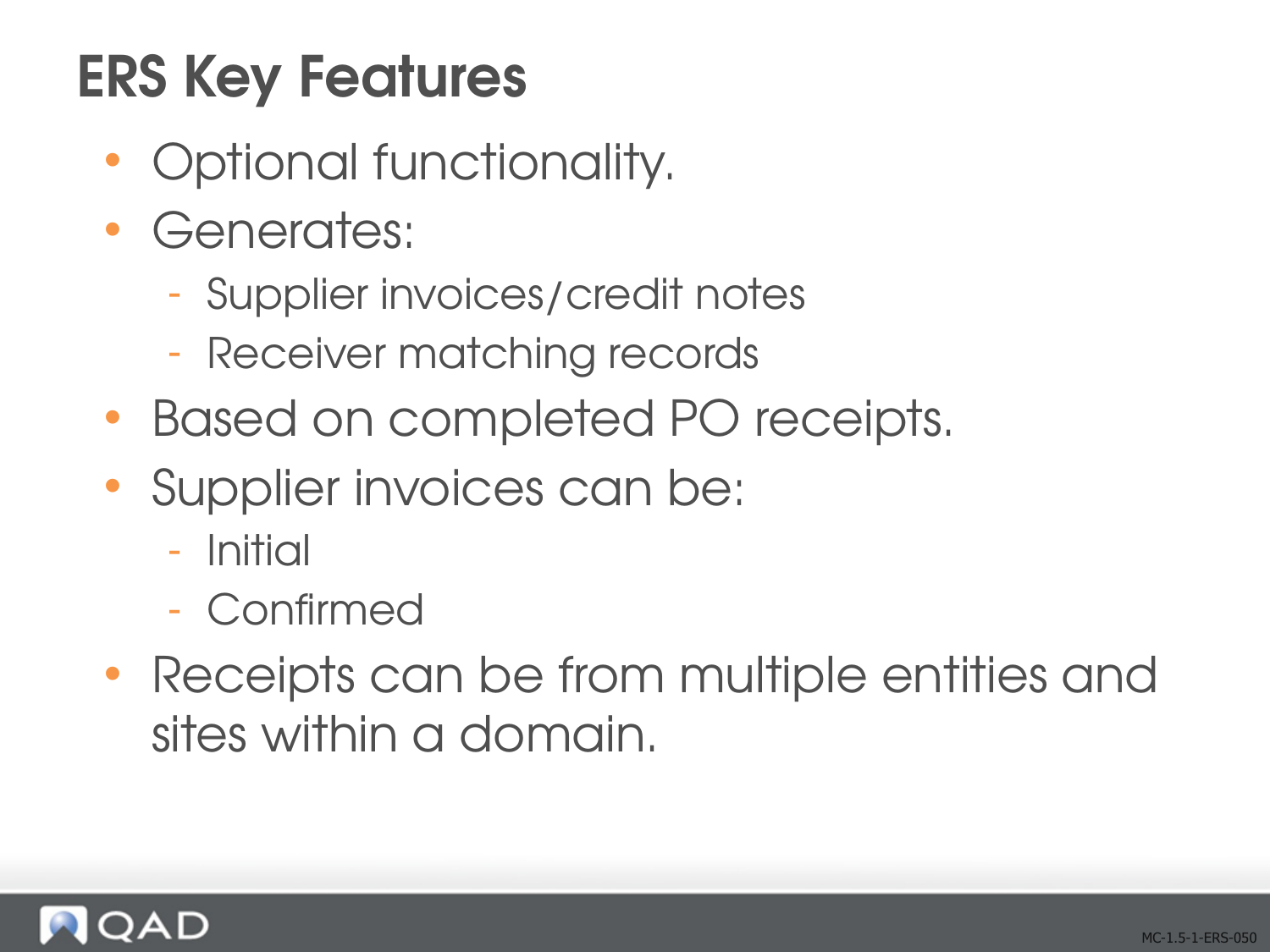

# ERS Key Features
Optional functionality.
Generates:
Supplier invoices/credit notes
Receiver matching records
Based on completed PO receipts.
Supplier invoices can be:
Initial
Confirmed
Receipts can be from multiple entities and sites within a domain.
MC-1.5-1-ERS-050